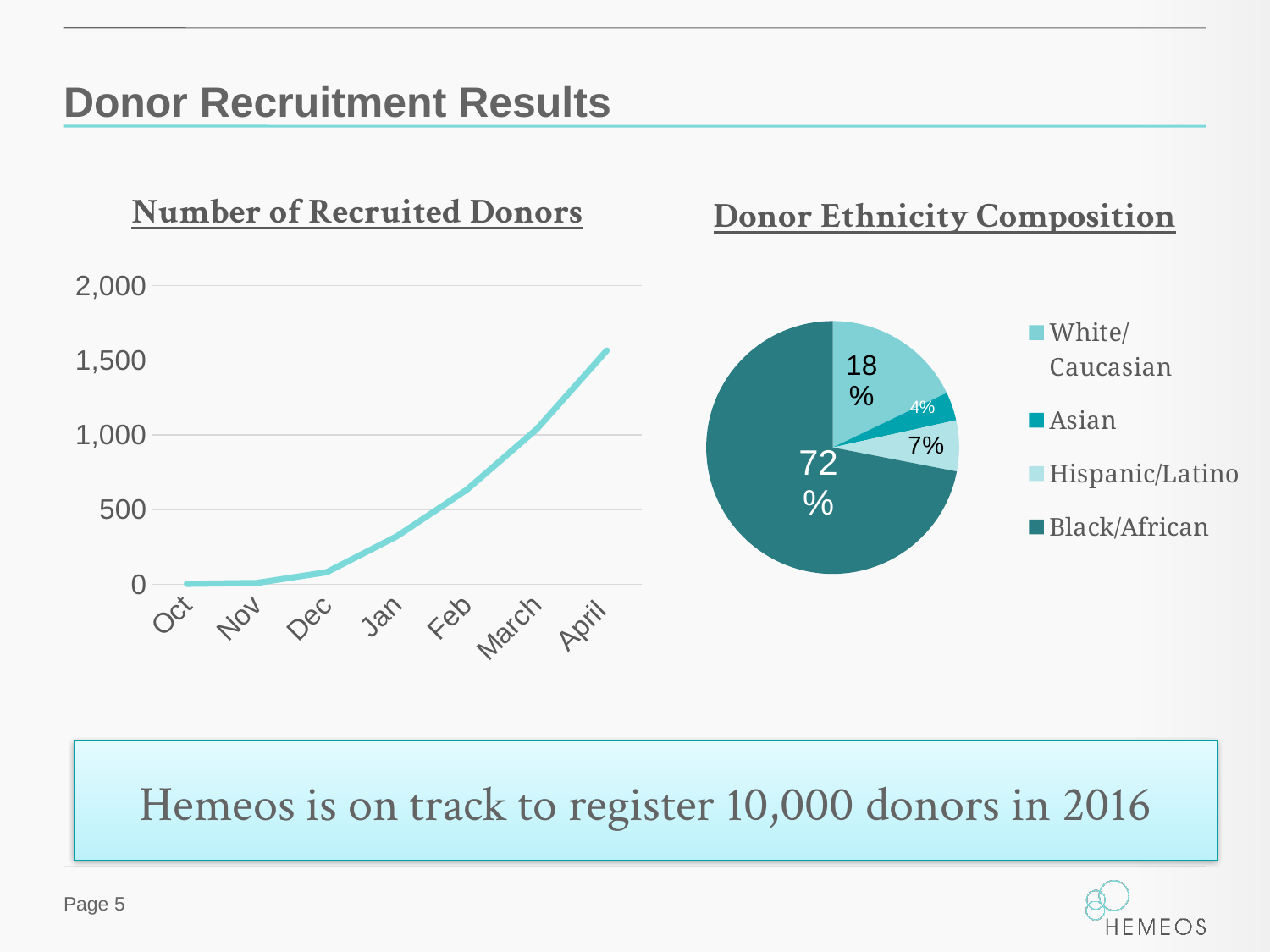

# Donor Recruitment Results

[unsupported chart]

### Chart: Number of Recruited Donors

| Category |  |
|---|---|
| Oct | 2.0 |
| Nov | 8.0 |
| Dec | 80.0 |
| Jan | 320.0 |
| Feb | 632.0 |
| March | 1037.6 |
| April  | 1564.88 |
Hemeos is on track to register 10,000 donors in 2016